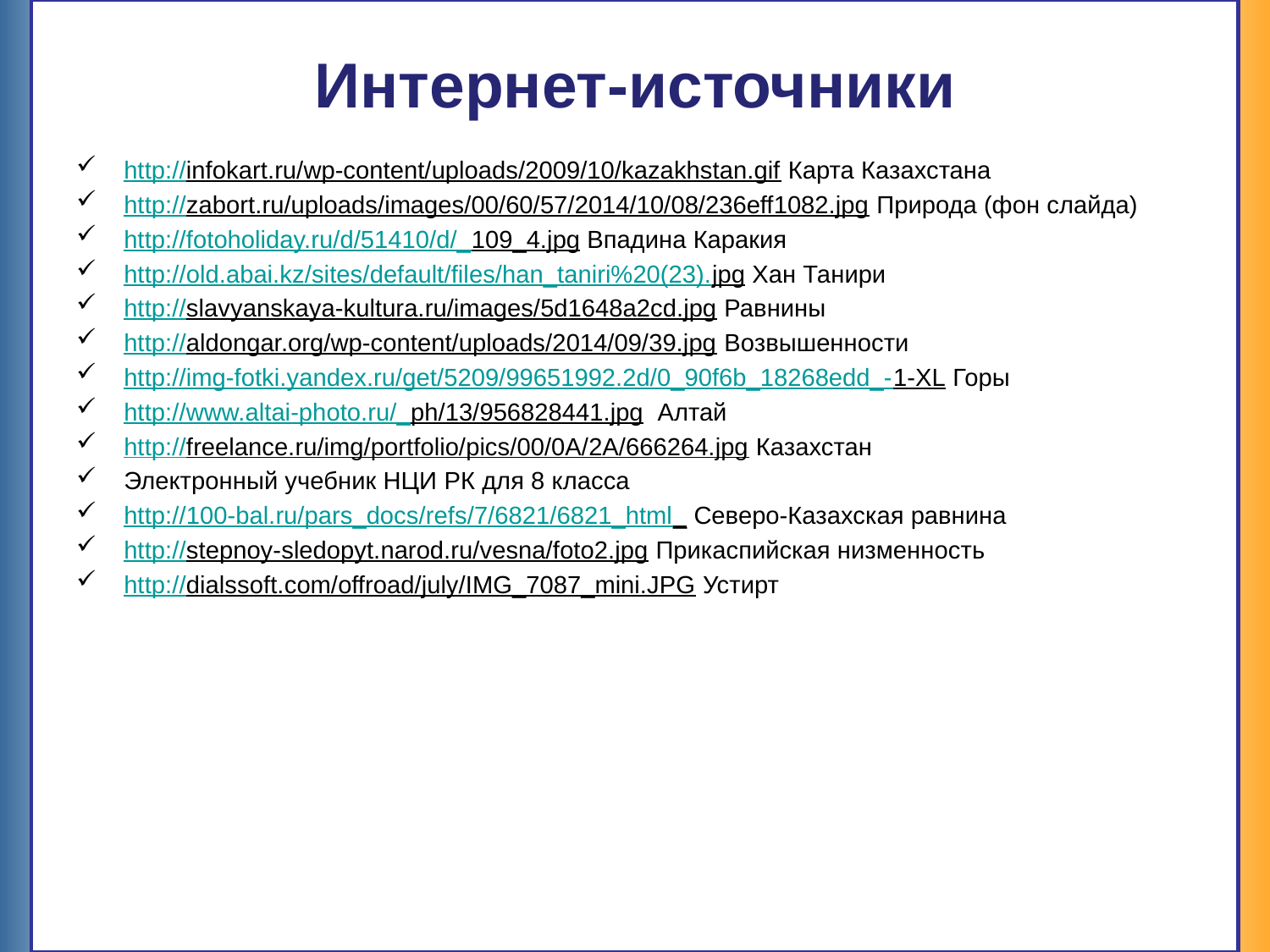

# Интернет-источники
http://infokart.ru/wp-content/uploads/2009/10/kazakhstan.gif Карта Казахстана
http://zabort.ru/uploads/images/00/60/57/2014/10/08/236eff1082.jpg Природа (фон слайда)
http://fotoholiday.ru/d/51410/d/_109_4.jpg Впадина Каракия
http://old.abai.kz/sites/default/files/han_taniri%20(23).jpg Хан Танири
http://slavyanskaya-kultura.ru/images/5d1648a2cd.jpg Равнины
http://aldongar.org/wp-content/uploads/2014/09/39.jpg Возвышенности
http://img-fotki.yandex.ru/get/5209/99651992.2d/0_90f6b_18268edd_-1-XL Горы
http://www.altai-photo.ru/_ph/13/956828441.jpg  Алтай
http://freelance.ru/img/portfolio/pics/00/0A/2A/666264.jpg Казахстан
Электронный учебник НЦИ РК для 8 класса
http://100-bal.ru/pars_docs/refs/7/6821/6821_html_ Северо-Казахская равнина
http://stepnoy-sledopyt.narod.ru/vesna/foto2.jpg Прикаспийская низменность
http://dialssoft.com/offroad/july/IMG_7087_mini.JPG Устирт